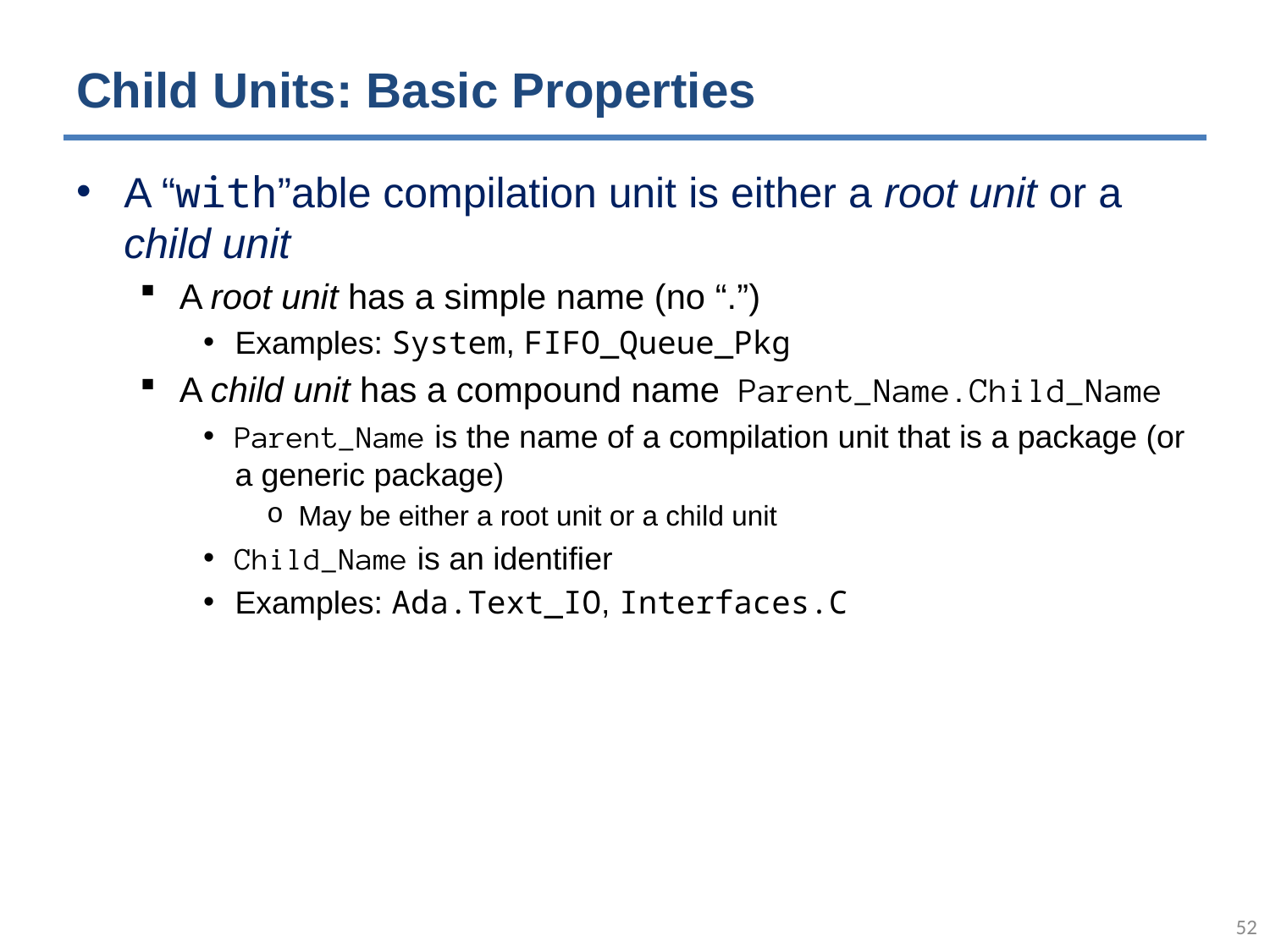

# Child Units: Basic Properties
A “with”able compilation unit is either a root unit or a child unit
A root unit has a simple name (no “.”)
Examples: System, FIFO_Queue_Pkg
A child unit has a compound name Parent_Name.Child_Name
Parent_Name is the name of a compilation unit that is a package (or a generic package)
May be either a root unit or a child unit
Child_Name is an identifier
Examples: Ada.Text_IO, Interfaces.C
52